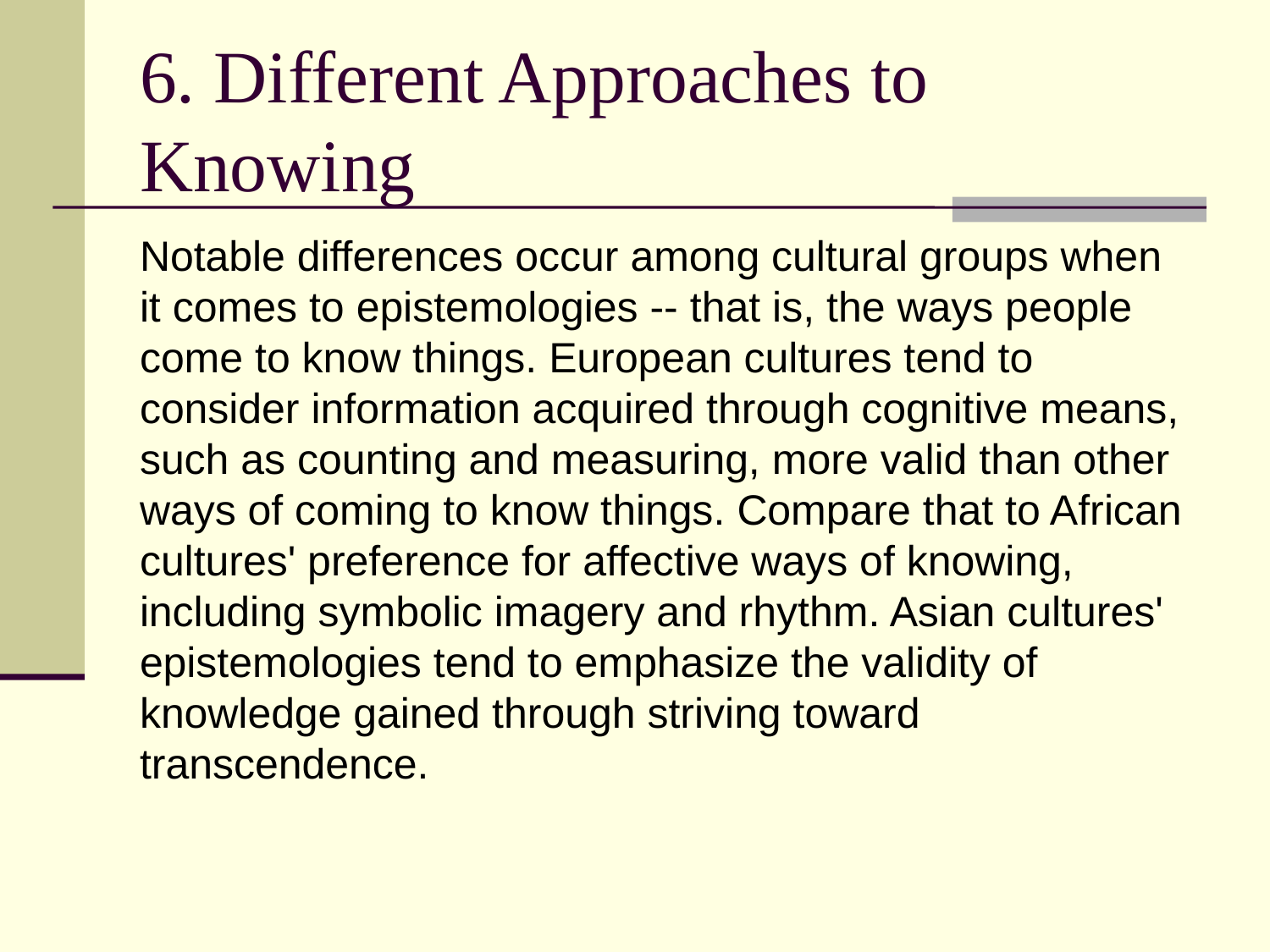

# 6. Different Approaches to Knowing
Notable differences occur among cultural groups when it comes to epistemologies -- that is, the ways people come to know things. European cultures tend to consider information acquired through cognitive means, such as counting and measuring, more valid than other ways of coming to know things. Compare that to African cultures' preference for affective ways of knowing, including symbolic imagery and rhythm. Asian cultures' epistemologies tend to emphasize the validity of knowledge gained through striving toward transcendence.